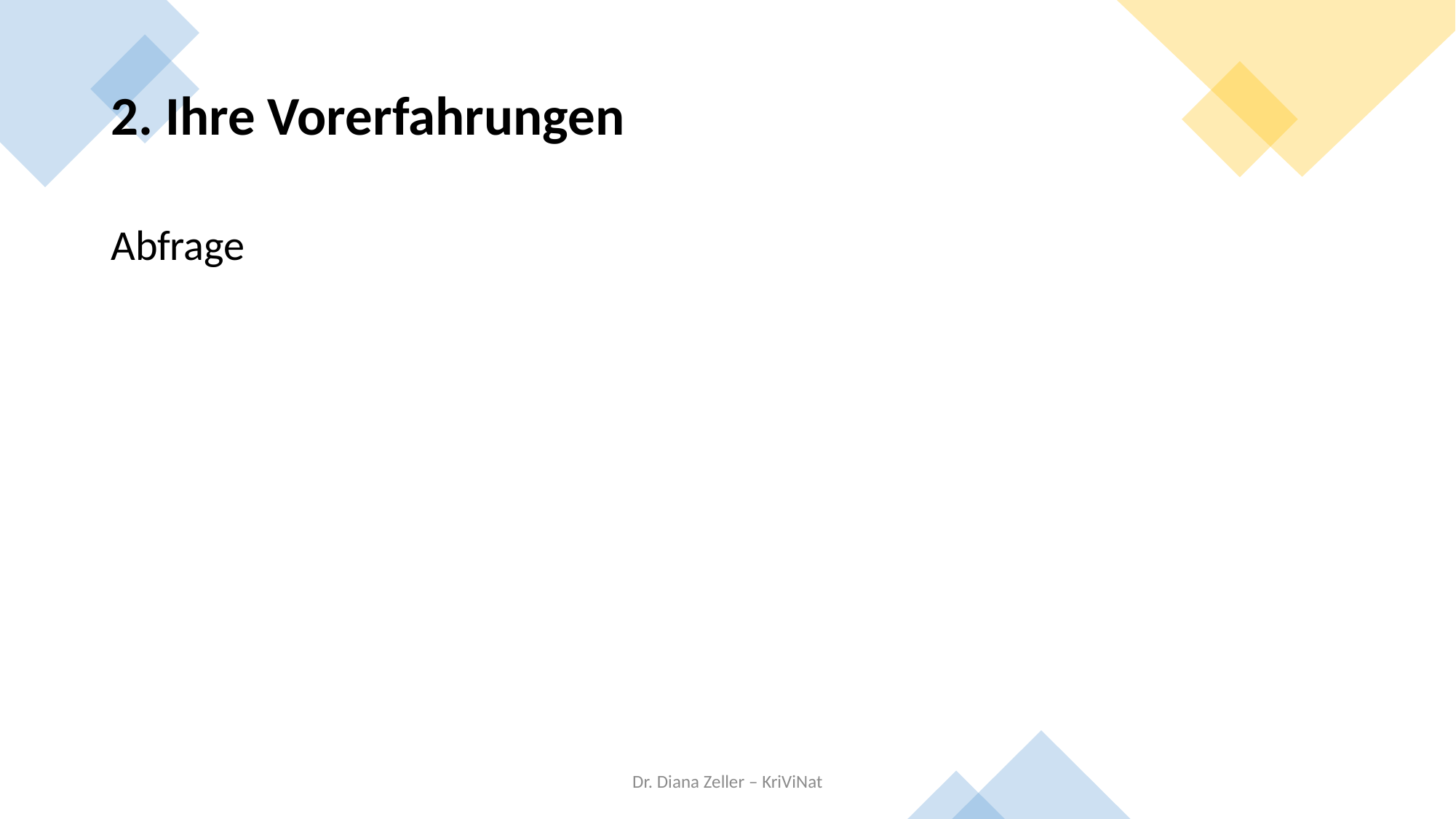

2. Ihre Vorerfahrungen

Abfrage

Dr. Diana Zeller – KriViNat